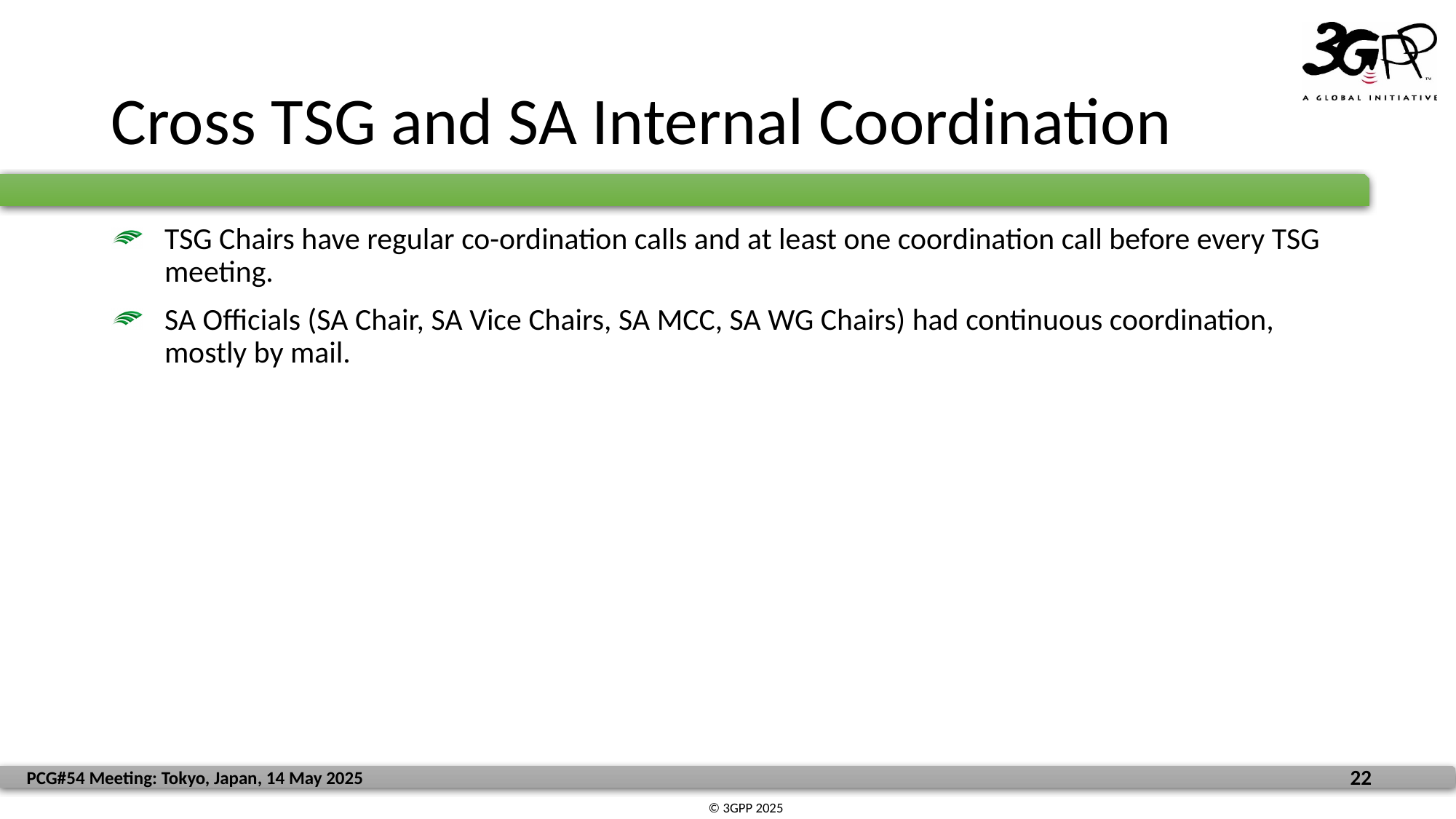

# Cross TSG and SA Internal Coordination
TSG Chairs have regular co-ordination calls and at least one coordination call before every TSG meeting.
SA Officials (SA Chair, SA Vice Chairs, SA MCC, SA WG Chairs) had continuous coordination, mostly by mail.